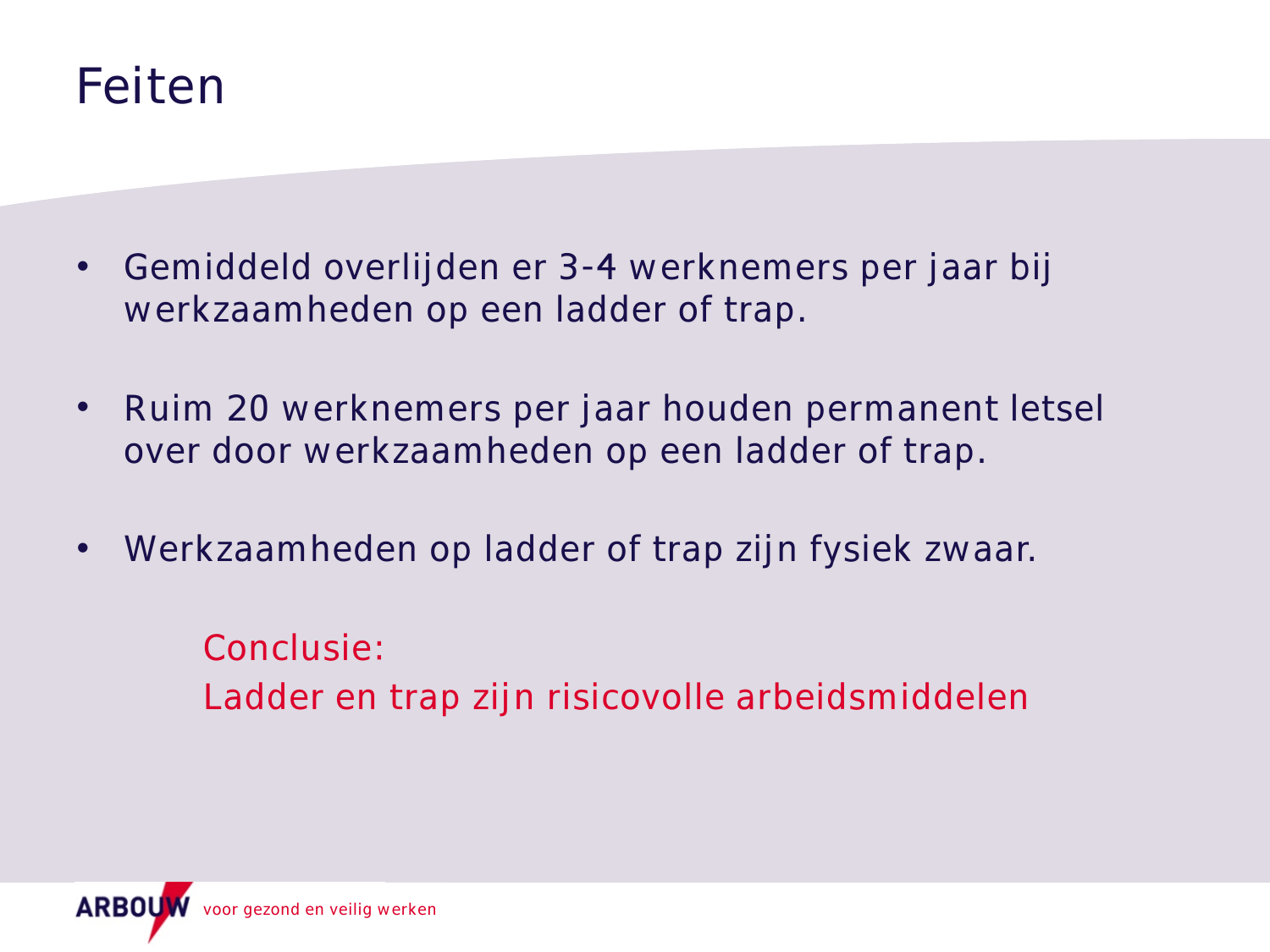

# Feiten
Gemiddeld overlijden er 3-4 werknemers per jaar bij werkzaamheden op een ladder of trap.

Ruim 20 werknemers per jaar houden permanent letsel over door werkzaamheden op een ladder of trap.

Werkzaamheden op ladder of trap zijn fysiek zwaar.

	Conclusie:
	Ladder en trap zijn risicovolle arbeidsmiddelen